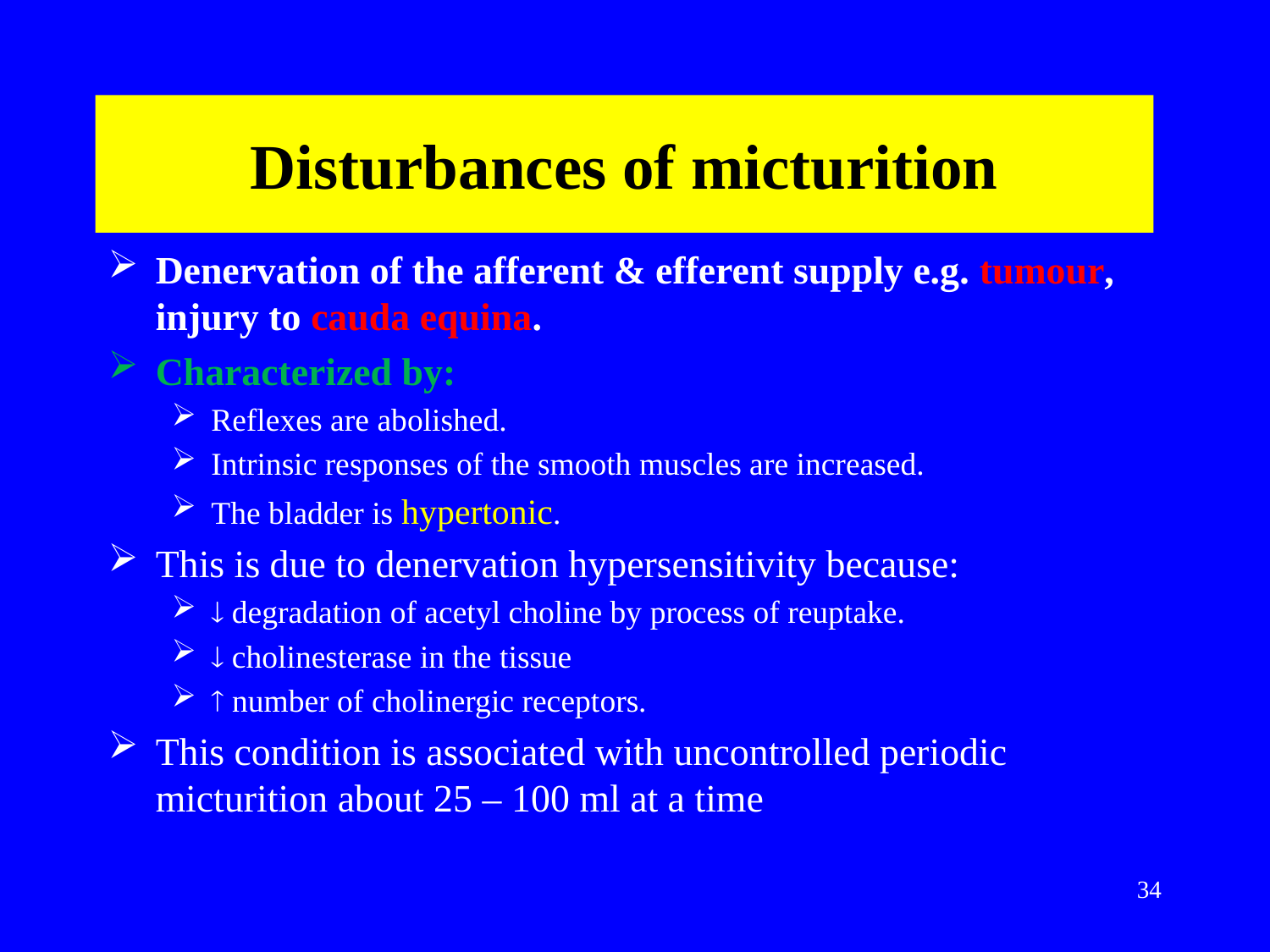

# Disturbances of micturition
Denervation of the afferent & efferent supply e.g. tumour, injury to cauda equina.
Characterized by:
Reflexes are abolished.
Intrinsic responses of the smooth muscles are increased.
The bladder is hypertonic.
This is due to denervation hypersensitivity because:
↓ degradation of acetyl choline by process of reuptake.
↓ cholinesterase in the tissue
↑ number of cholinergic receptors.
This condition is associated with uncontrolled periodic micturition about 25 – 100 ml at a time
34